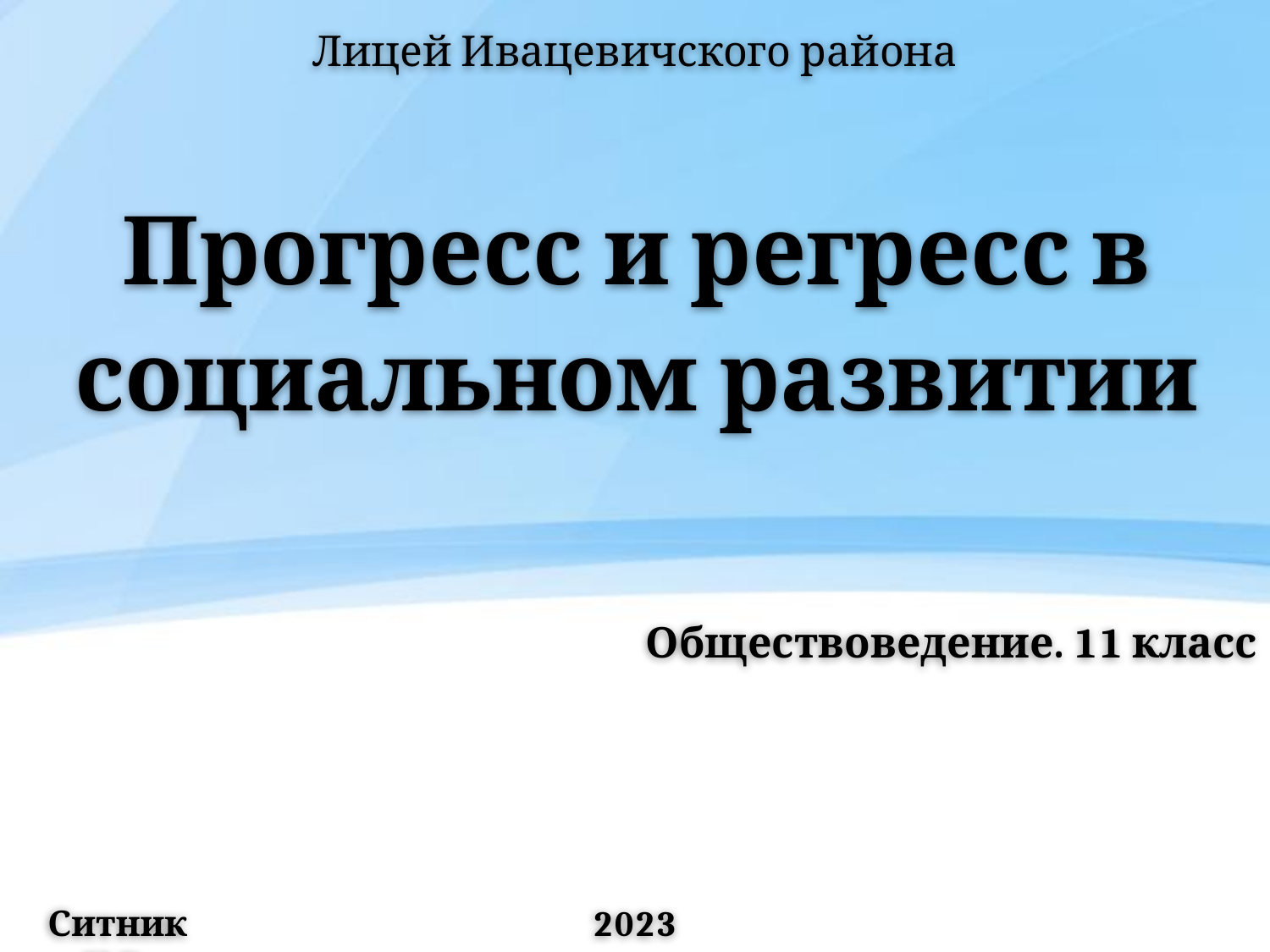

Лицей Ивацевичского района
# Прогресс и регресс в социальном развитии
Обществоведение. 11 класс
Ситник П.В.
2023